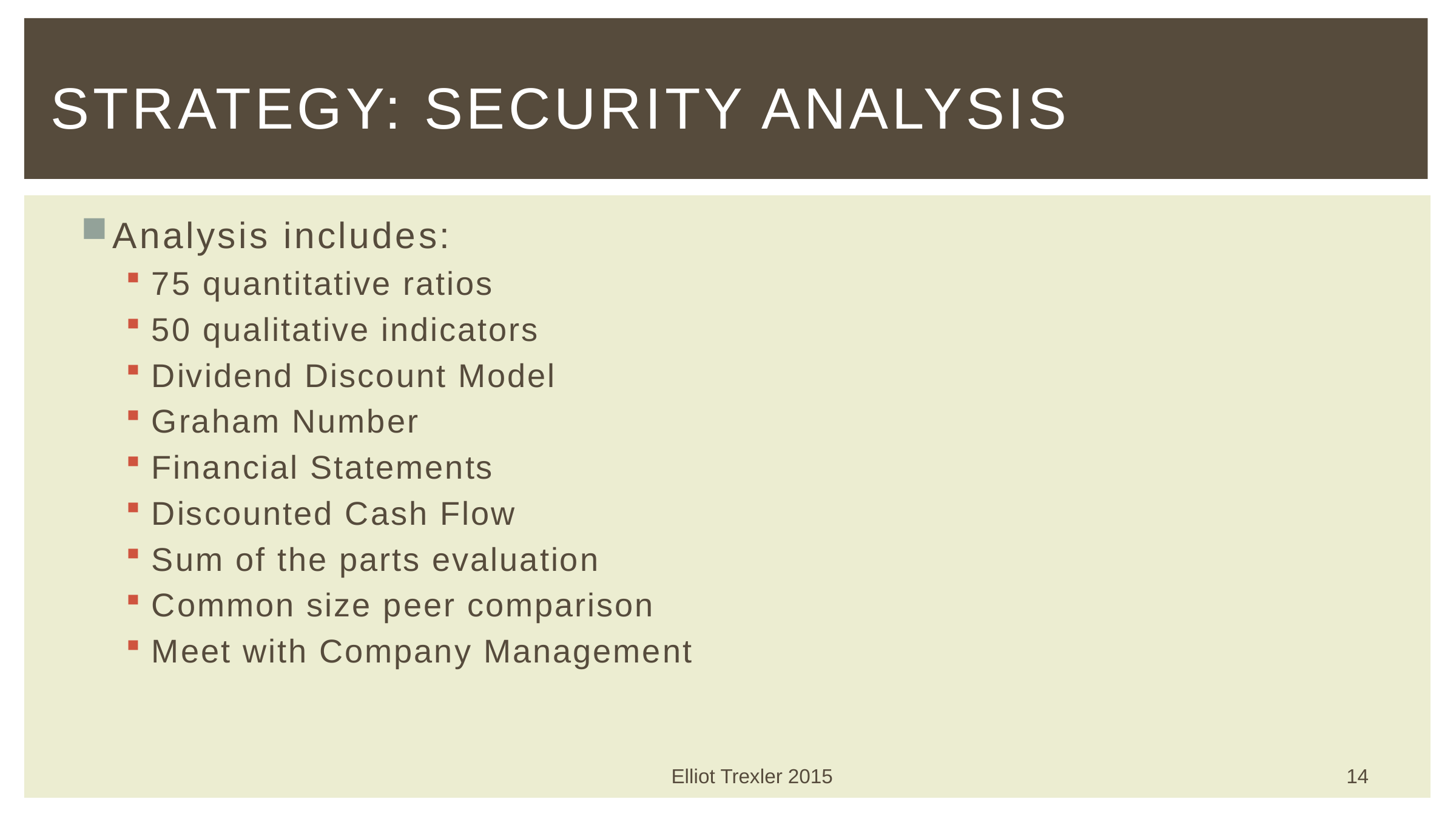

# strategy: Security Analysis
Analysis includes:
75 quantitative ratios
50 qualitative indicators
Dividend Discount Model
Graham Number
Financial Statements
Discounted Cash Flow
Sum of the parts evaluation
Common size peer comparison
Meet with Company Management

14
Elliot Trexler 2015